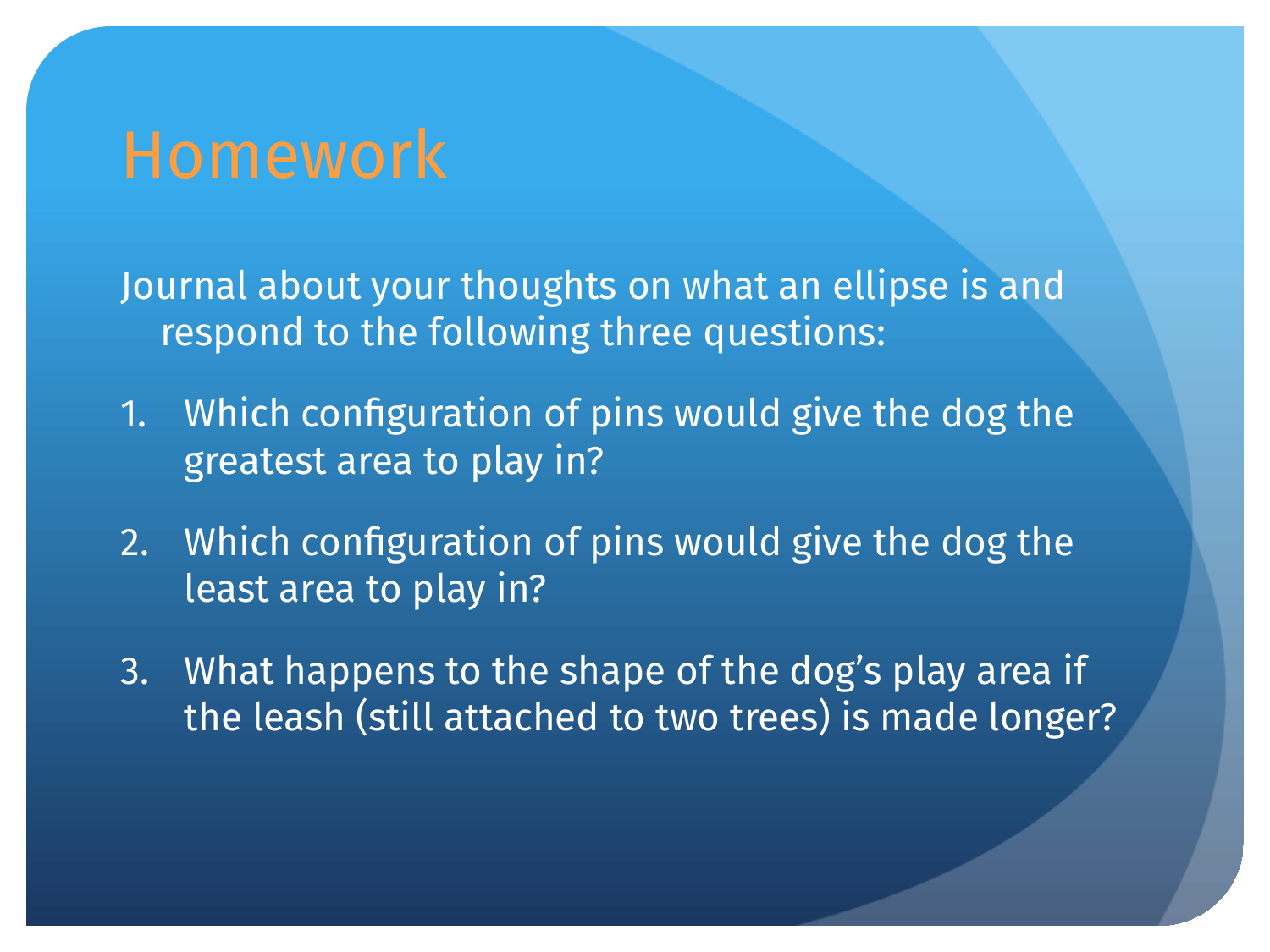

# Homework
Journal about your thoughts on what an ellipse is and respond to the following three questions:
Which configuration of pins would give the dog the greatest area to play in?
Which configuration of pins would give the dog the least area to play in?
What happens to the shape of the dog’s play area if the leash (still attached to two trees) is made longer?